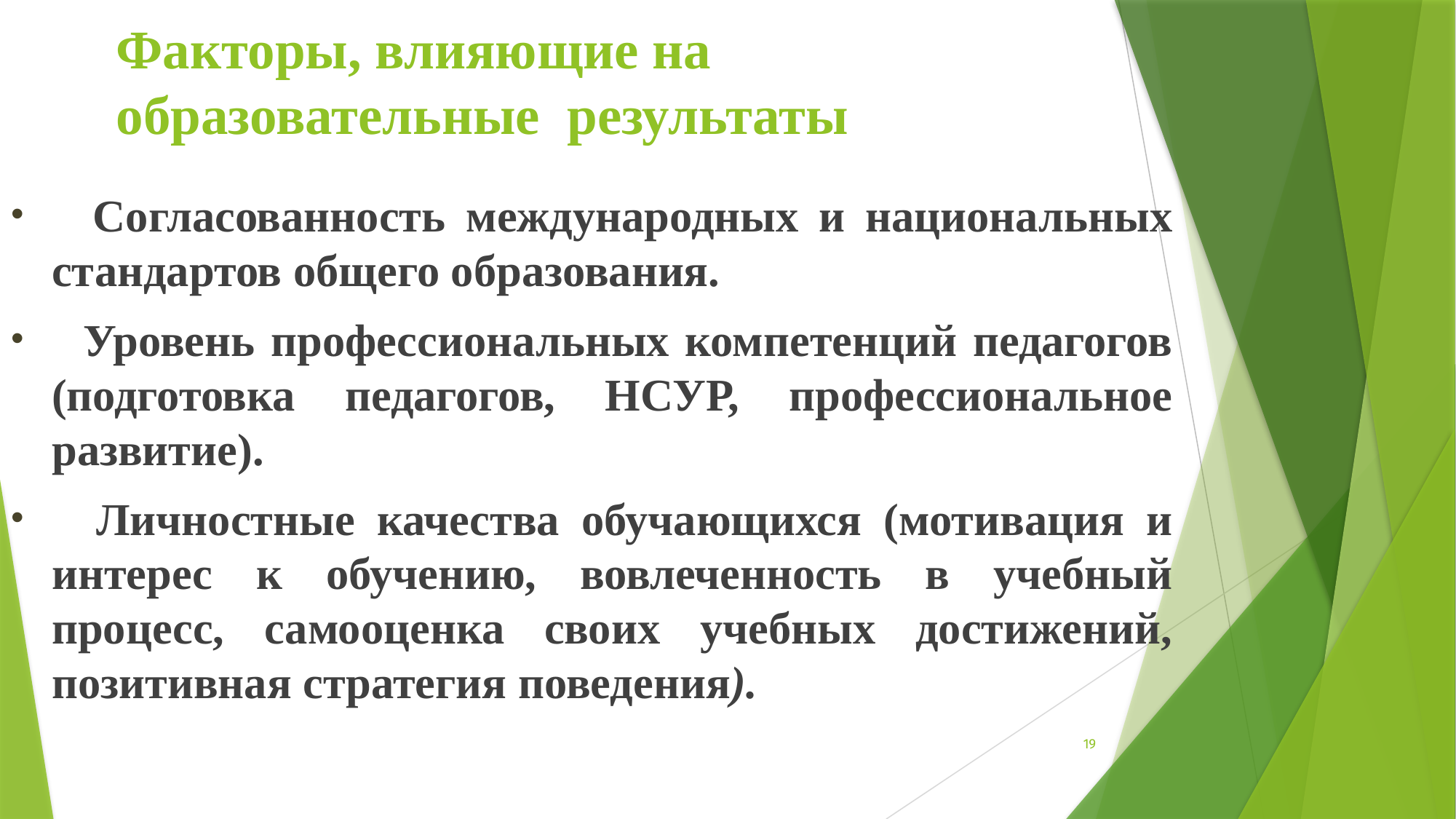

# Факторы, влияющие на образовательные  результаты
  Согласованность международных и национальных стандартов общего образования.
  Уровень профессиональных компетенций педагогов (подготовка педагогов, НСУР, профессиональное развитие).
  Личностные качества обучающихся (мотивация и интерес к обучению, вовлеченность в учебный процесс, самооценка своих учебных достижений, позитивная стратегия поведения).
19